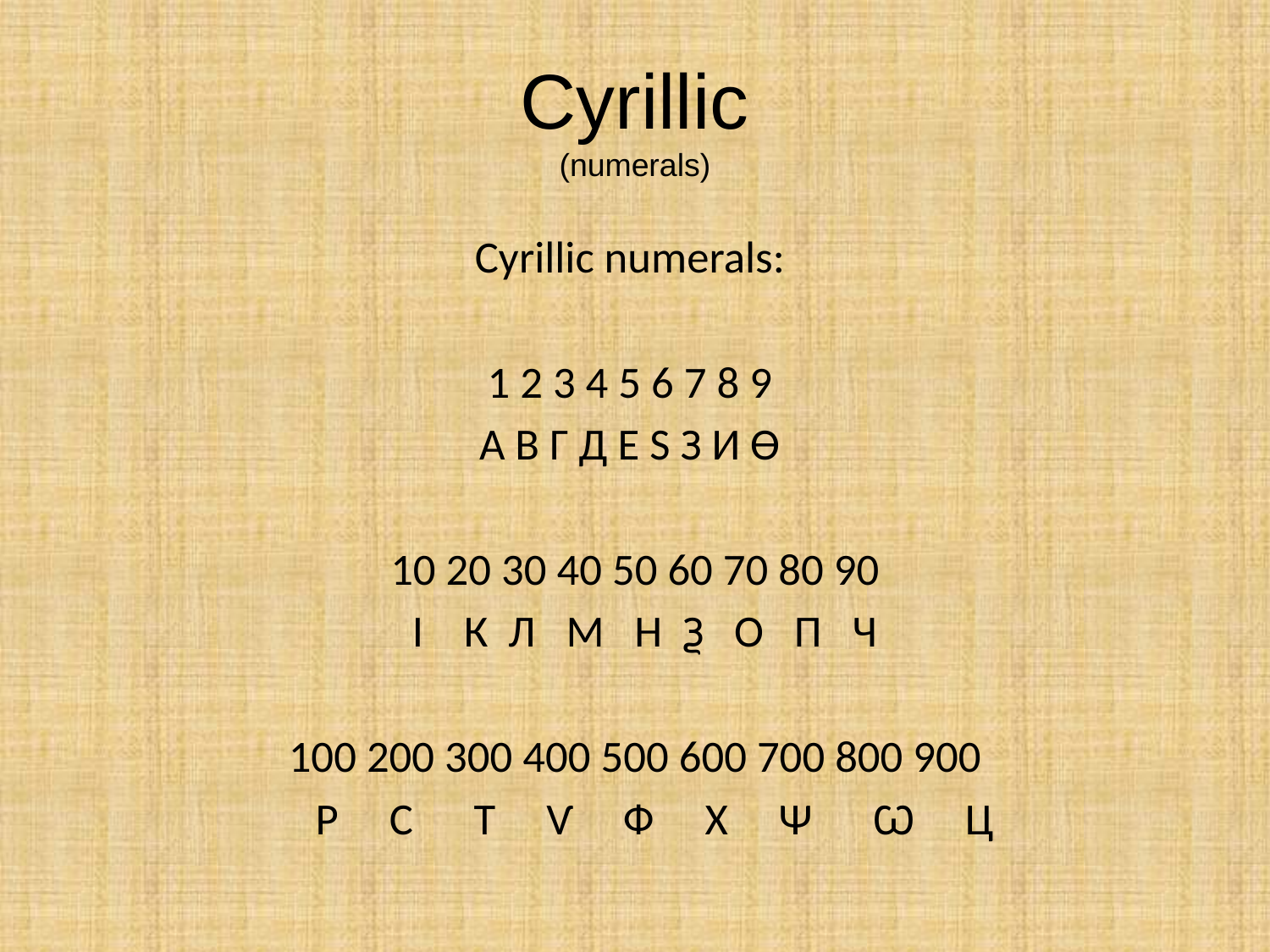

# Cyrillic (numerals)
Cyrillic numerals:

1 2 3 4 5 6 7 8 9
А В Г Д Е Ѕ З И Ѳ

10 20 30 40 50 60 70 80 90
  І    К  Л   М   Н  Ѯ   О   П   Ч

 100 200 300 400 500 600 700 800 900
    Р     С      Т     Ѵ     Ф     Х     Ѱ      Ѡ     Ц